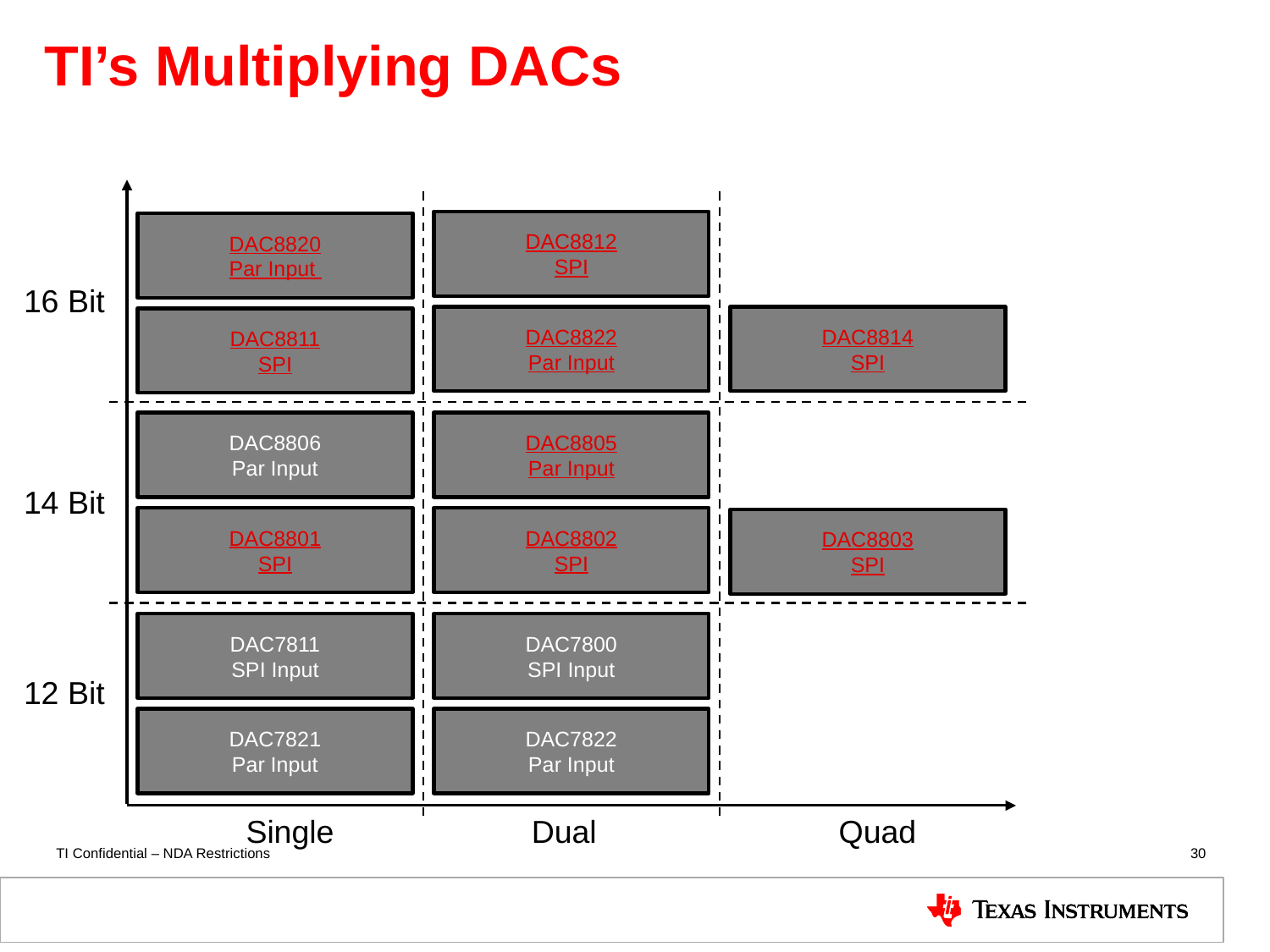

TI’s Multiplying DACs
DAC8812
SPI
DAC8820
Par Input
16 Bit
DAC8822
Par Input
DAC8814
SPI
DAC8811
SPI
DAC8806
Par Input
DAC8805
Par Input
14 Bit
DAC8801
SPI
DAC8802
SPI
DAC8803
SPI
DAC7811
SPI Input
DAC7800
SPI Input
12 Bit
DAC7821
Par Input
DAC7822
Par Input
Single
Dual
Quad
30